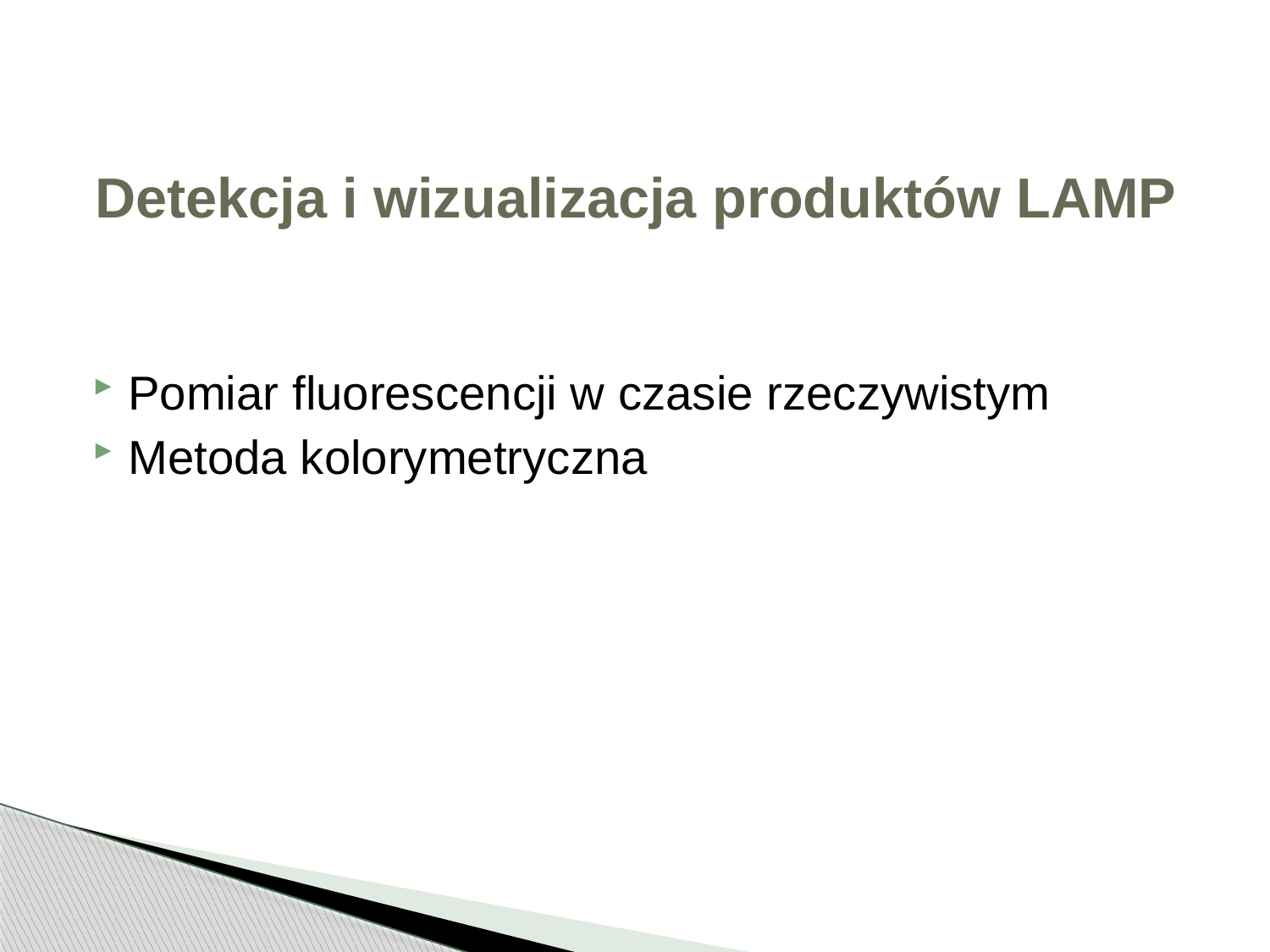

# Detekcja i wizualizacja produktów LAMP
Pomiar fluorescencji w czasie rzeczywistym
Metoda kolorymetryczna